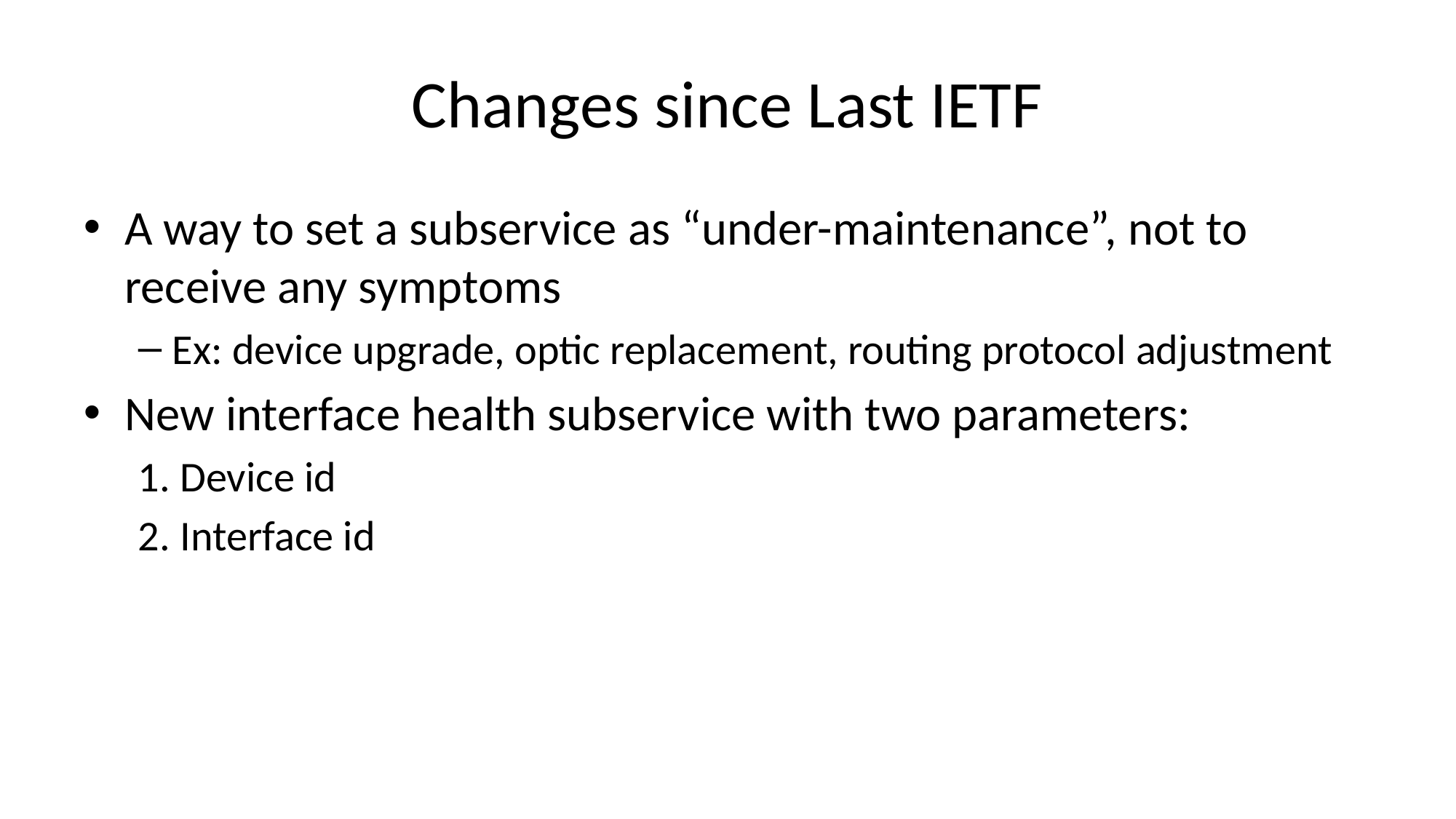

# Changes since Last IETF
A way to set a subservice as “under-maintenance”, not to receive any symptoms
Ex: device upgrade, optic replacement, routing protocol adjustment
New interface health subservice with two parameters:
1. Device id
2. Interface id